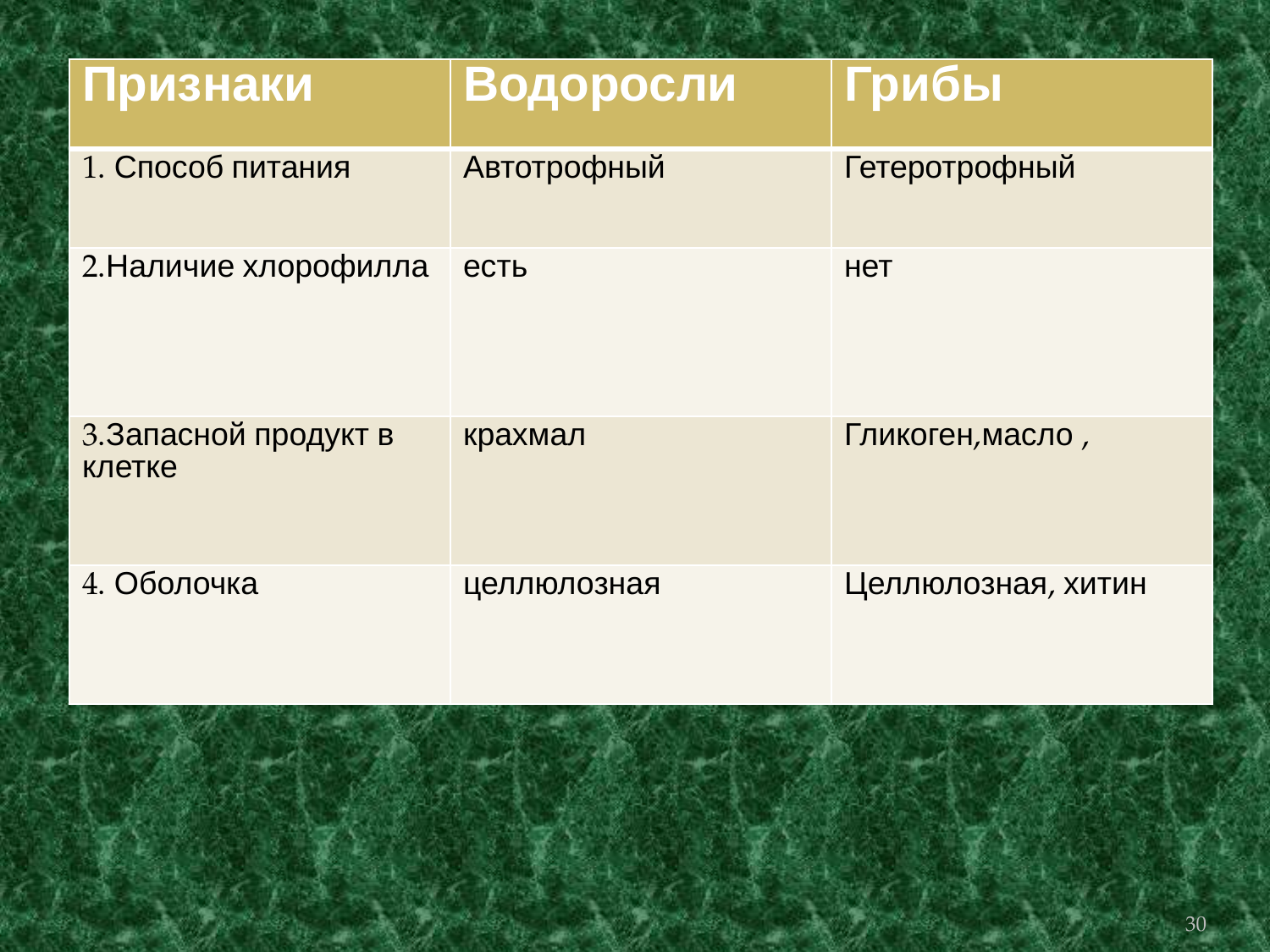

#
| Признаки | Водоросли | Грибы |
| --- | --- | --- |
| 1. Способ питания | Автотрофный | Гетеротрофный |
| 2.Наличие хлорофилла | есть | нет |
| 3.Запасной продукт в клетке | крахмал | Гликоген,масло , |
| 4. Оболочка | целлюлозная | Целлюлозная, хитин |
30